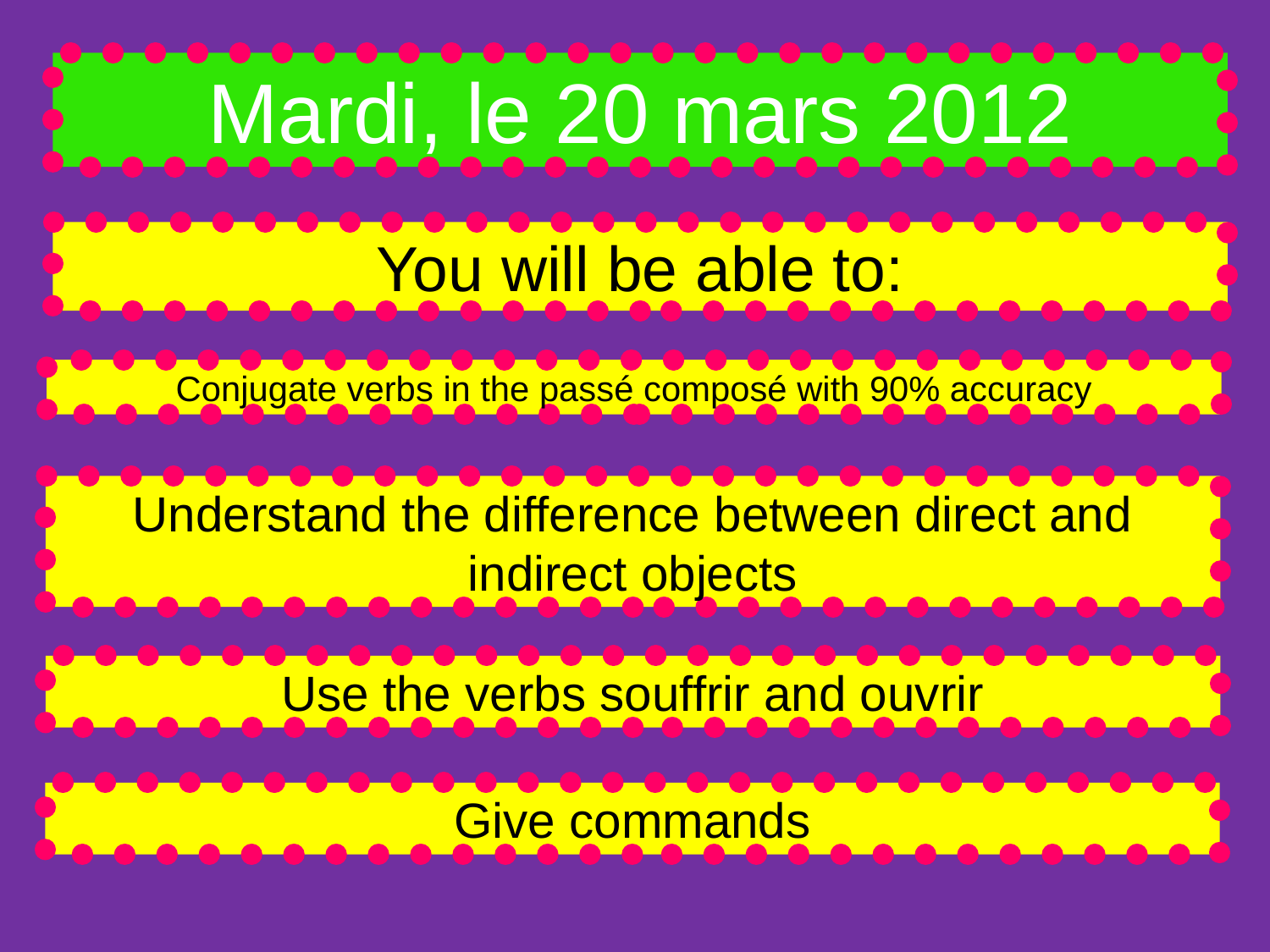

Mardi, le 20 mars 2012
You will be able to:
Conjugate verbs in the passé composé with 90% accuracy
Understand the difference between direct and indirect objects
Use the verbs souffrir and ouvrir
Give commands